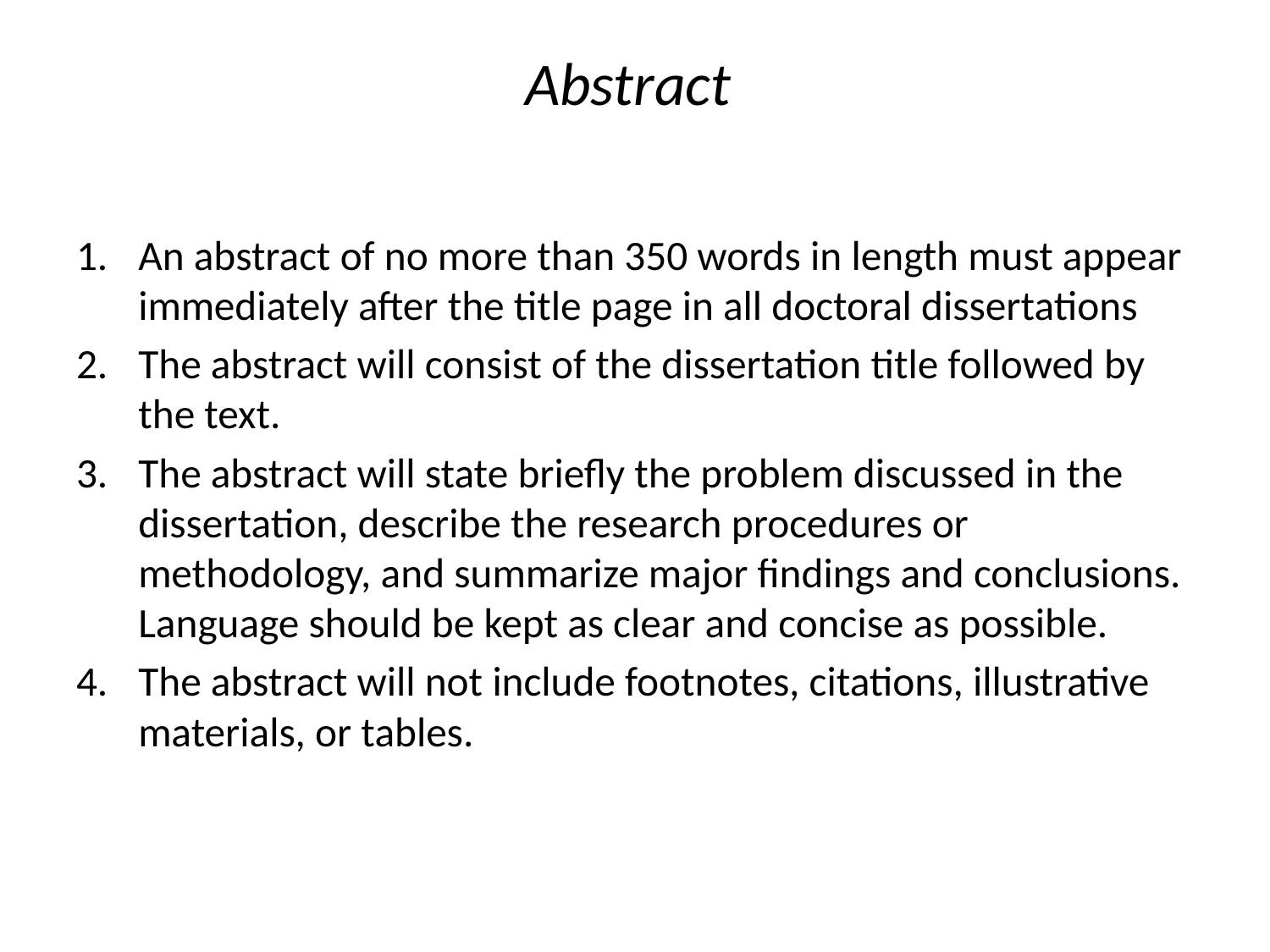

# Abstract
An abstract of no more than 350 words in length must appear immediately after the title page in all doctoral dissertations
The abstract will consist of the dissertation title followed by the text.
The abstract will state briefly the problem discussed in the dissertation, describe the research procedures or methodology, and summarize major findings and conclusions. Language should be kept as clear and concise as possible.
The abstract will not include footnotes, citations, illustrative materials, or tables.